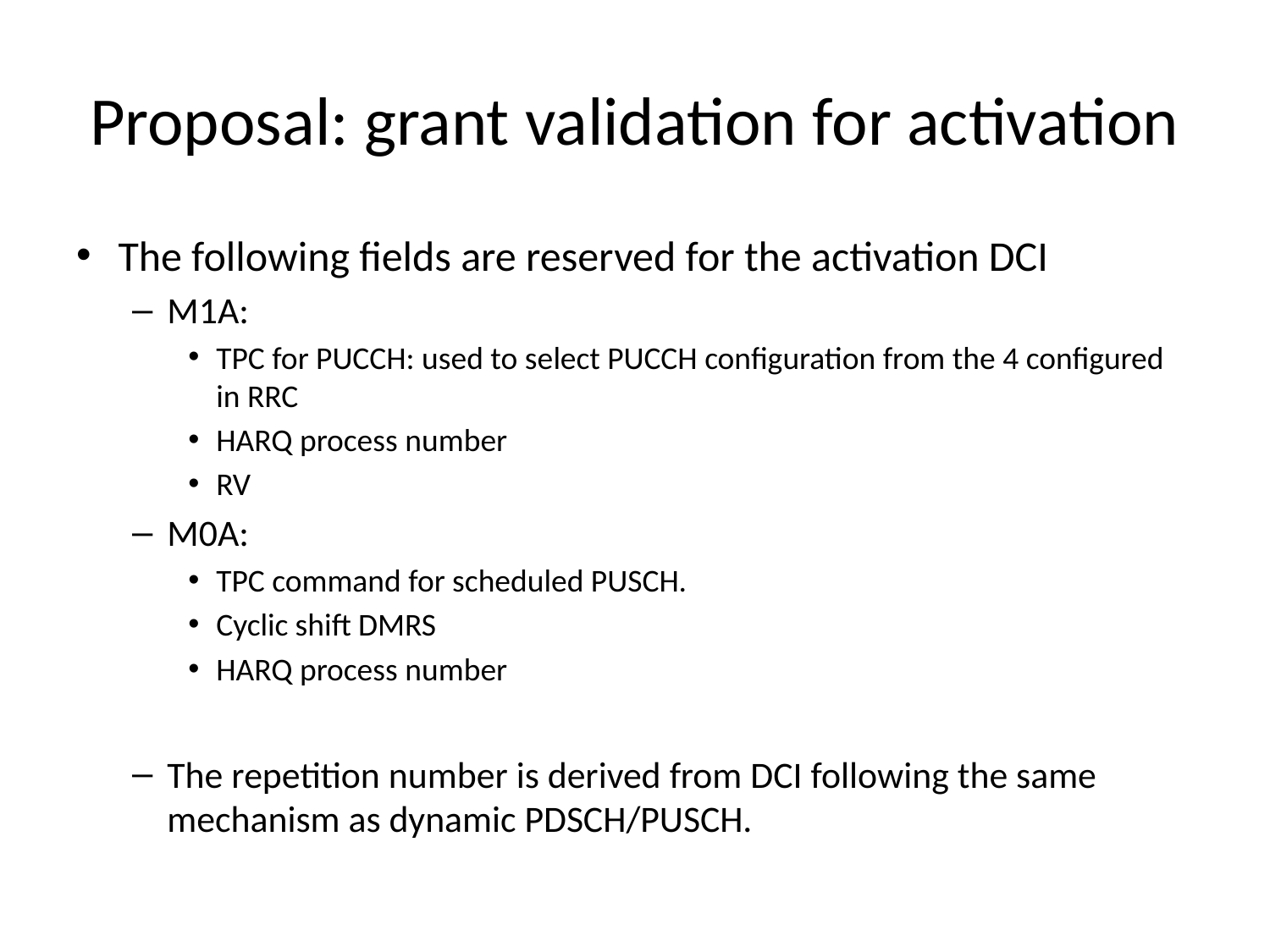

# Proposal: grant validation for activation
The following fields are reserved for the activation DCI
M1A:
TPC for PUCCH: used to select PUCCH configuration from the 4 configured in RRC
HARQ process number
RV
M0A:
TPC command for scheduled PUSCH.
Cyclic shift DMRS
HARQ process number

The repetition number is derived from DCI following the same mechanism as dynamic PDSCH/PUSCH.